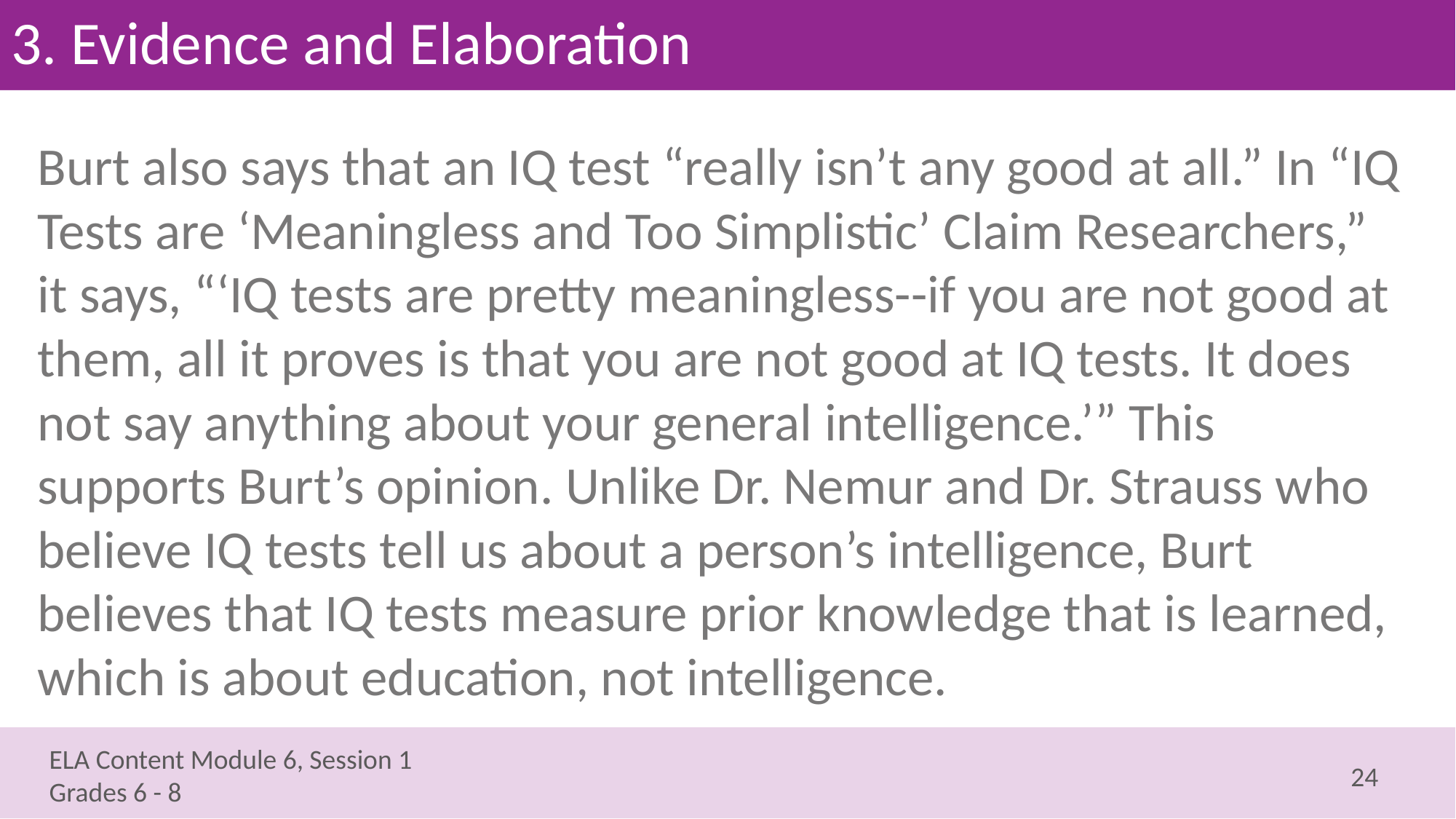

# 3. Evidence and Elaboration

Burt also says that an IQ test “really isn’t any good at all.” In “IQ Tests are ‘Meaningless and Too Simplistic’ Claim Researchers,” it says, “‘IQ tests are pretty meaningless--if you are not good at them, all it proves is that you are not good at IQ tests. It does not say anything about your general intelligence.’” This supports Burt’s opinion. Unlike Dr. Nemur and Dr. Strauss who believe IQ tests tell us about a person’s intelligence, Burt believes that IQ tests measure prior knowledge that is learned, which is about education, not intelligence.
24